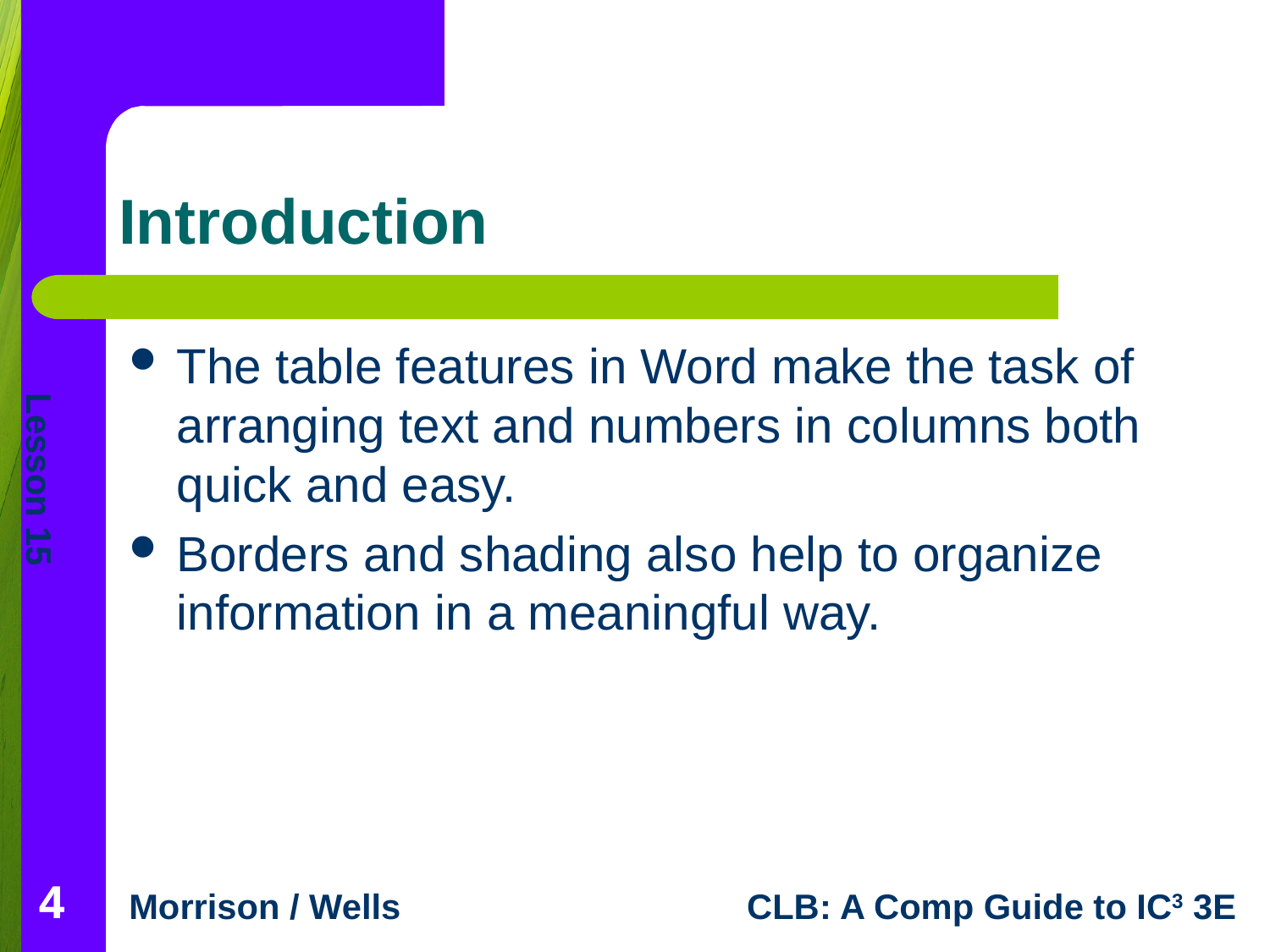

# Introduction
The table features in Word make the task of arranging text and numbers in columns both quick and easy.
Borders and shading also help to organize information in a meaningful way.

4
4
4